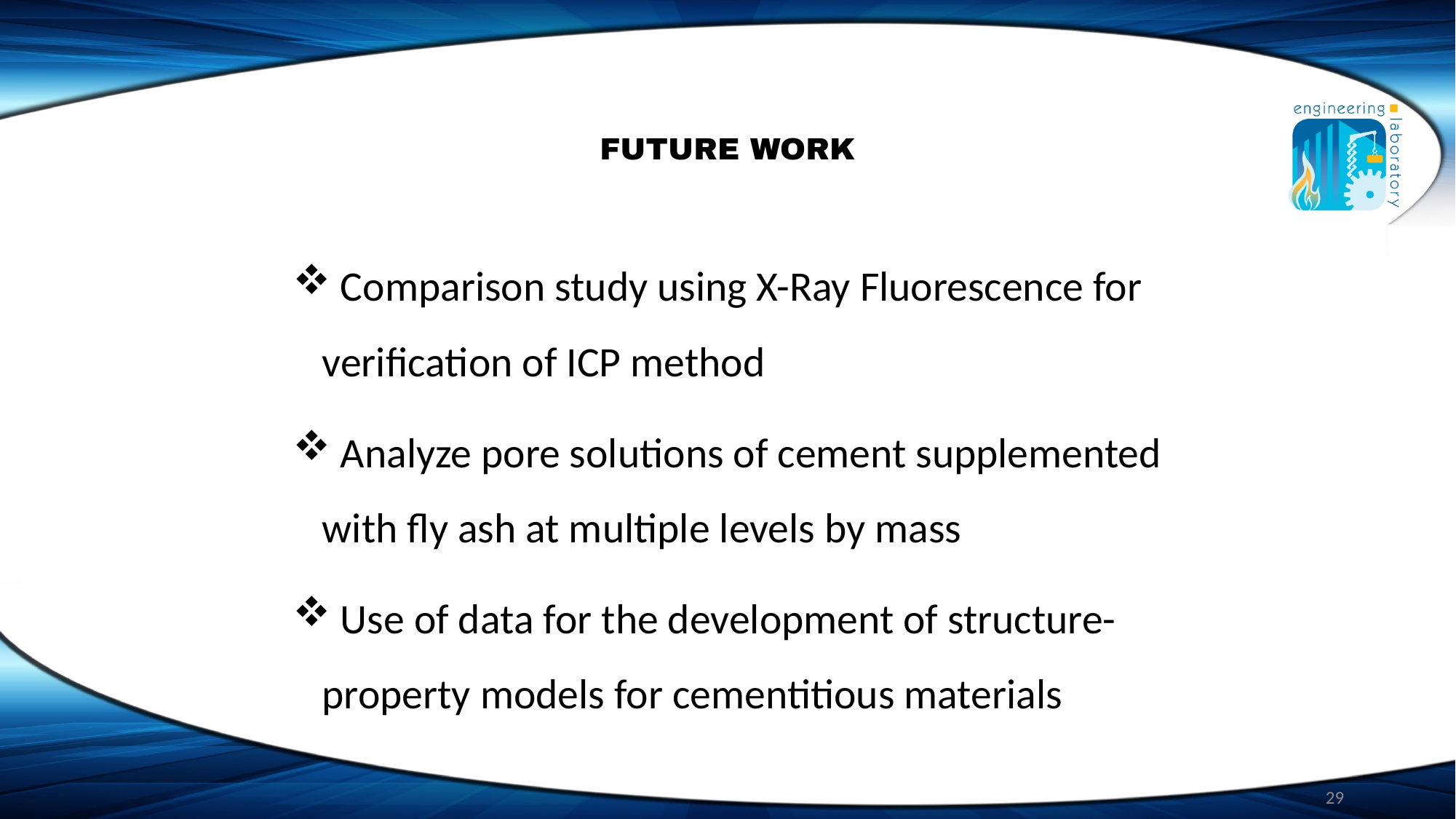

# FUTURE WORK
 Comparison study using X-Ray Fluorescence for verification of ICP method
 Analyze pore solutions of cement supplemented with fly ash at multiple levels by mass
 Use of data for the development of structure-property models for cementitious materials

29